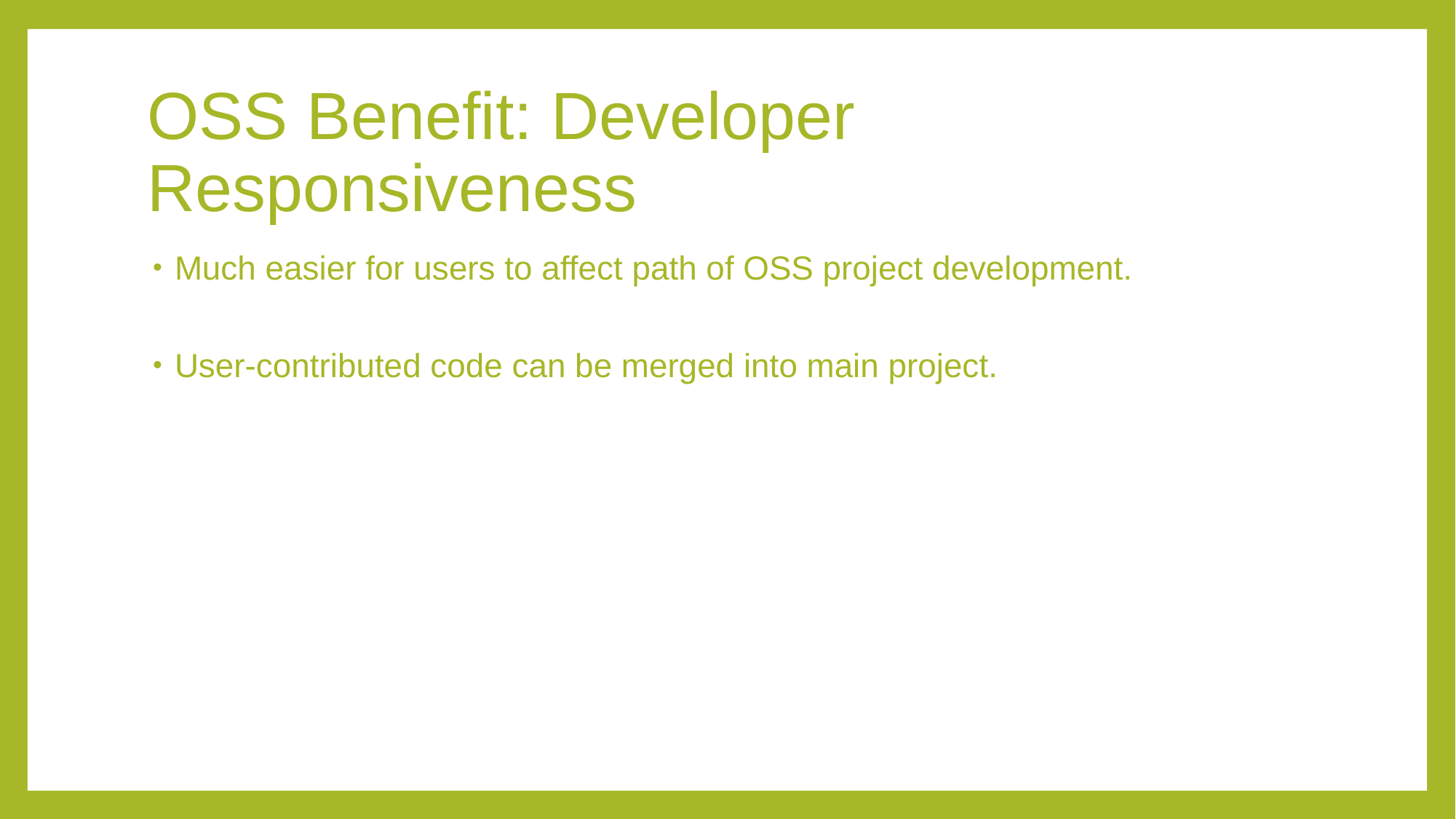

# OSS Benefit: Developer Responsiveness
Much easier for users to affect path of OSS project development.
User-contributed code can be merged into main project.